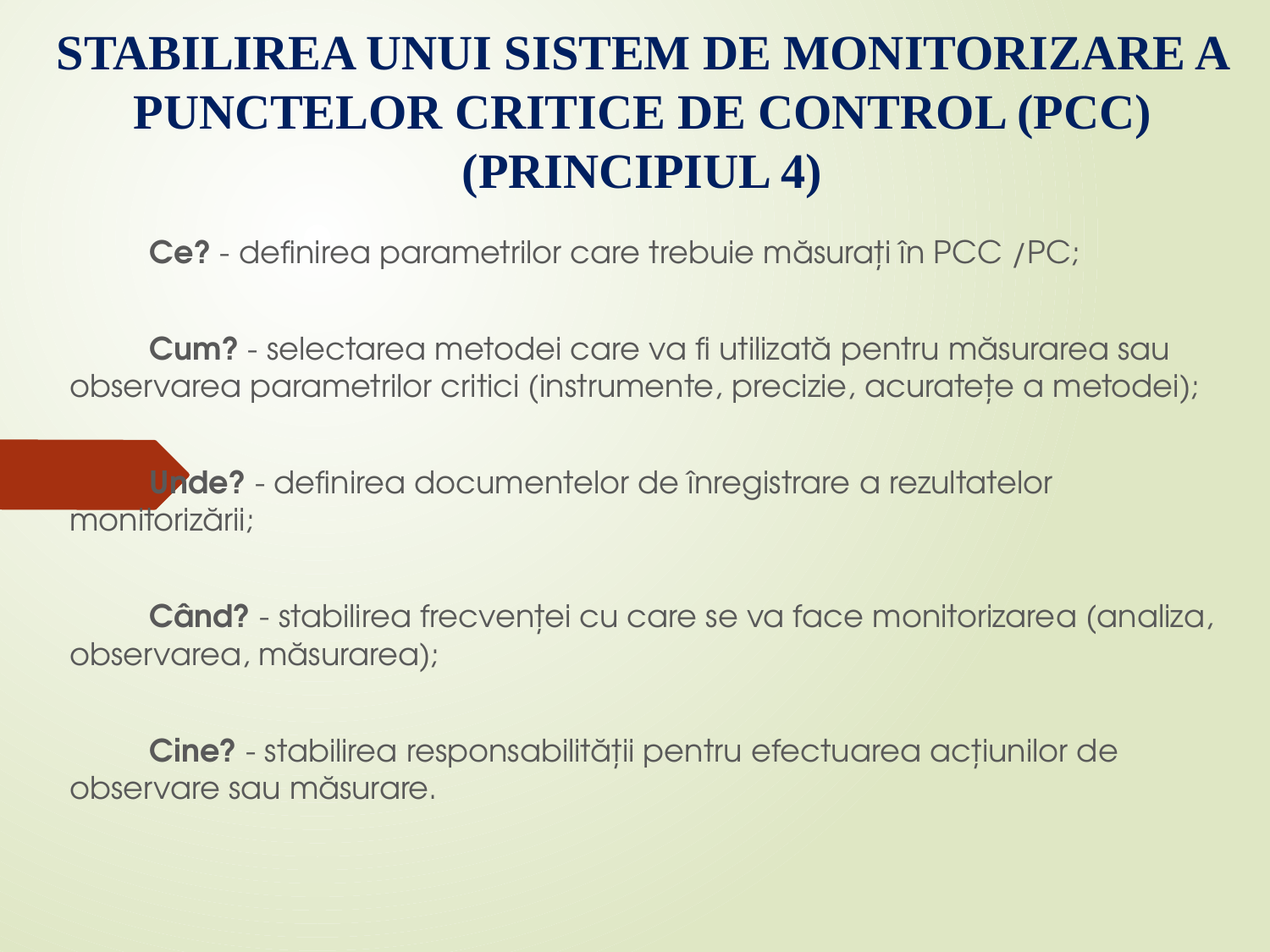

# STABILIREA UNUI SISTEM DE MONITORIZARE A PUNCTELOR CRITICE DE CONTROL (PCC) (PRINCIPIUL 4)
	Ce? - definirea parametrilor care trebuie măsurați în PCC /PC;

	Cum? - selectarea metodei care va fi utilizată pentru măsurarea sau observarea parametrilor critici (instrumente, precizie, acurateţe a metodei);

	Unde? - definirea documentelor de înregistrare a rezultatelor monitorizării;

	Când? - stabilirea frecvenţei cu care se va face monitorizarea (analiza, observarea, măsurarea);

	Cine? - stabilirea responsabilităţii pentru efectuarea acţiunilor de observare sau măsurare.